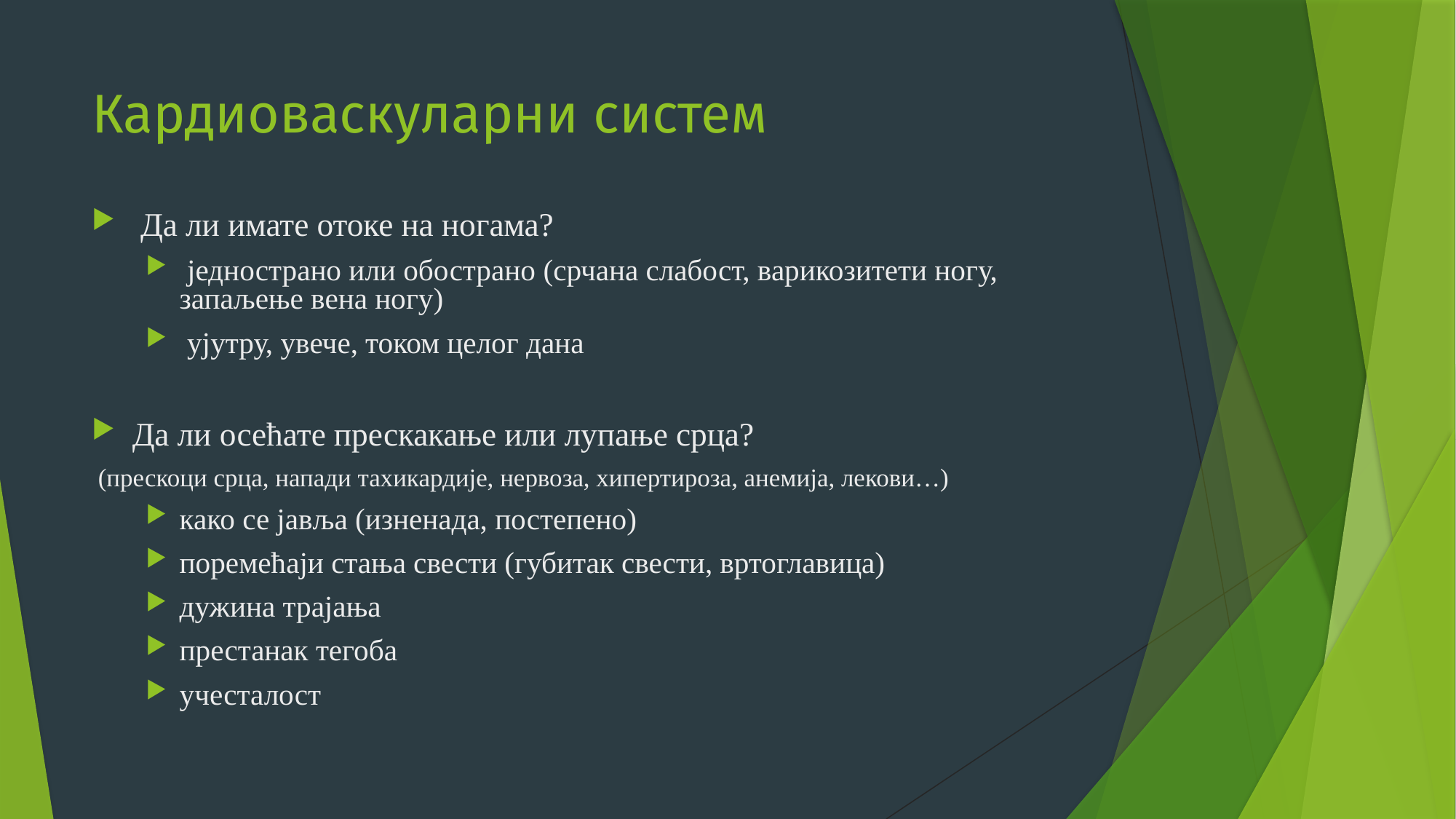

# Кардиоваскуларни систем
 Да ли имате отоке на ногама?
 једнострано или обострано (срчана слабост, варикозитети ногу, запаљење вена ногу)
 ујутру, увече, током целог дана

Да ли осећате прескакање или лупање срца?
 (прескоци срца, напади тахикардије, нервоза, хипертироза, анемија, лекови…)
како се јавља (изненада, постепено)
поремећаји стања свести (губитак свести, вртоглавица)
дужина трајања
престанак тегоба
учесталост